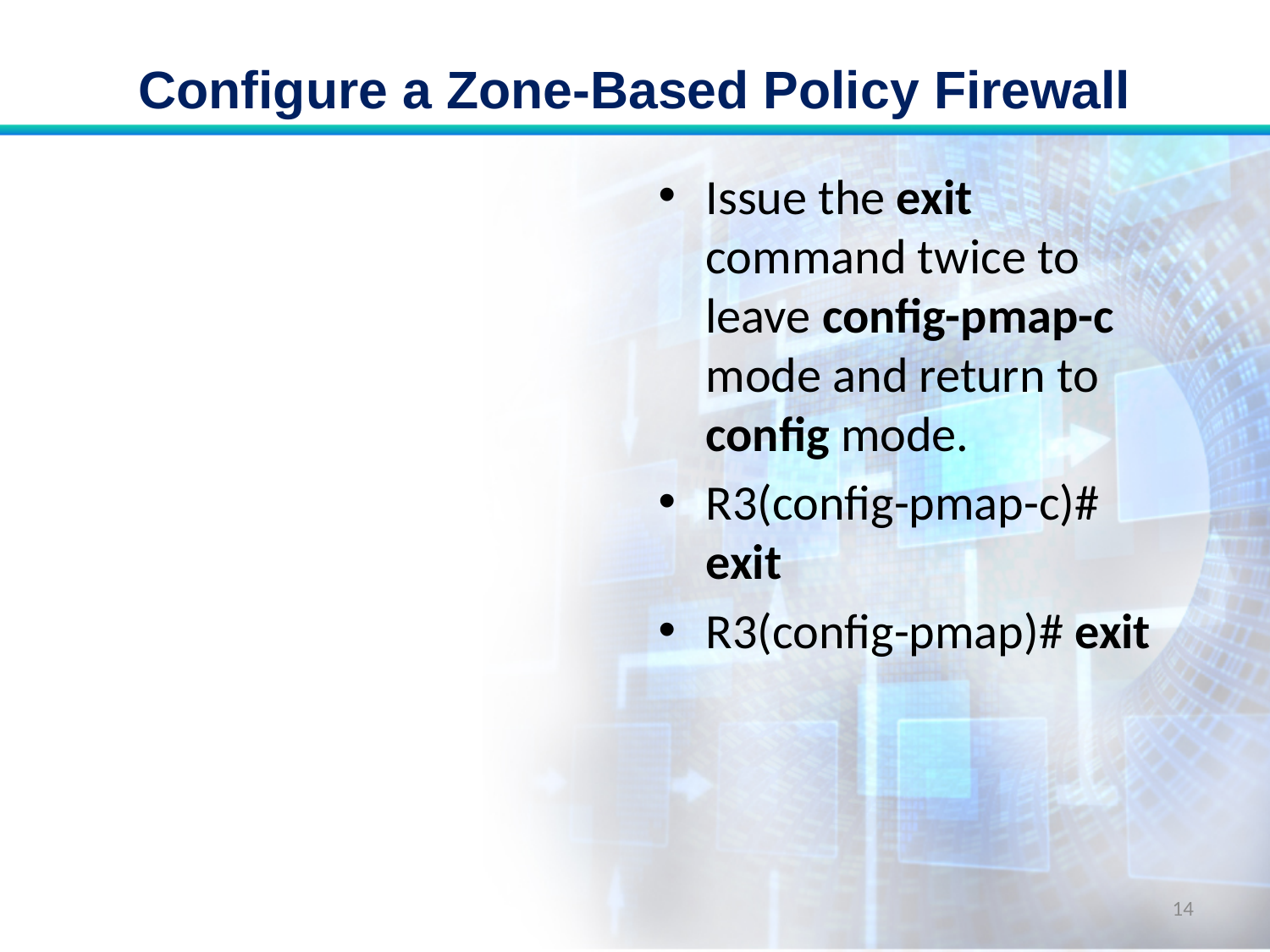

# Configure a Zone-Based Policy Firewall
Issue the exit command twice to leave config-pmap-c mode and return to config mode.
R3(config-pmap-c)# exit
R3(config-pmap)# exit
14